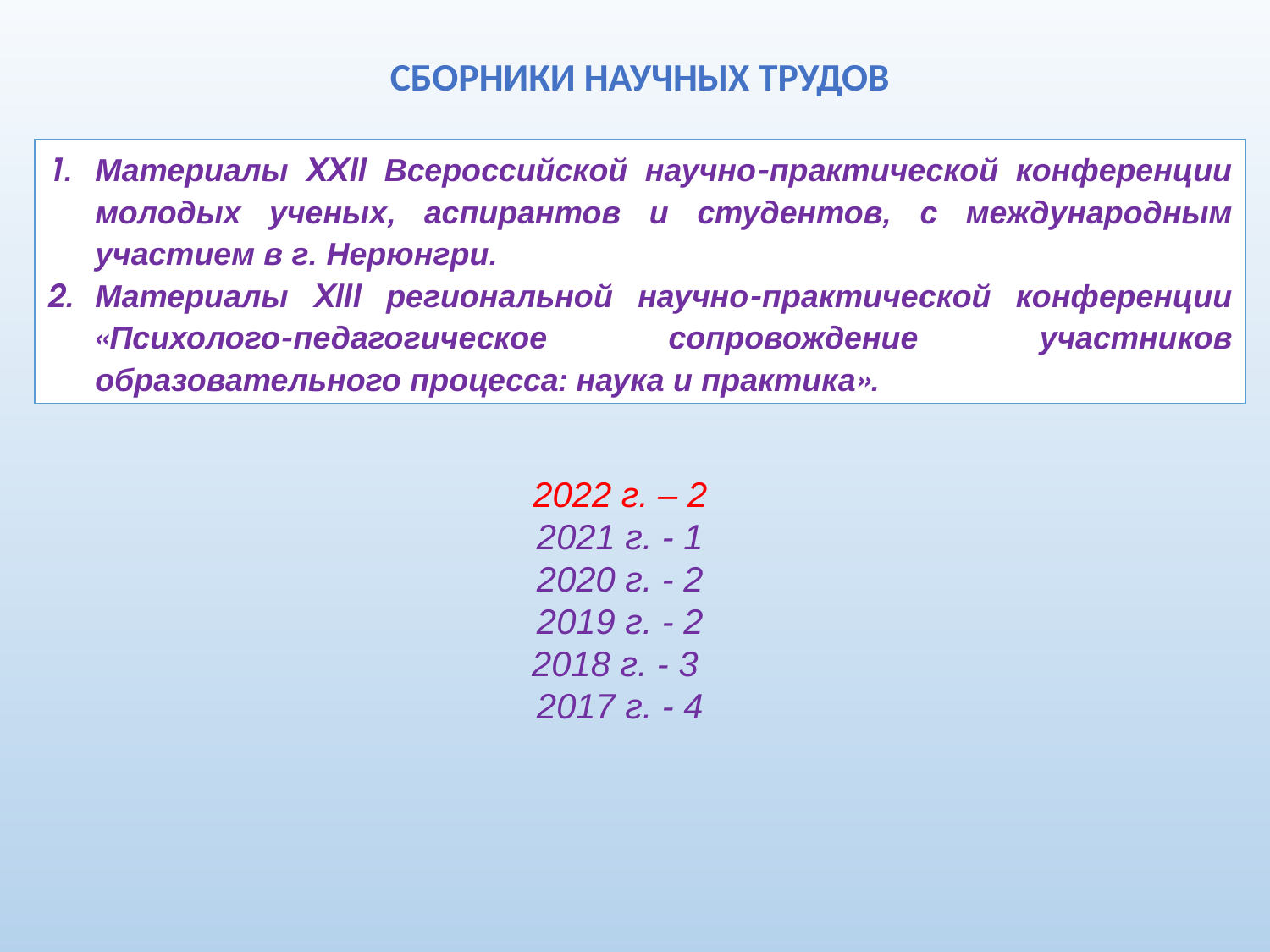

СБОРНИКИ НАУЧНЫХ ТРУДОВ
Материалы XXII Всероссийской научно-практической конференции молодых ученых, аспирантов и студентов, с международным участием в г. Нерюнгри.
Материалы XIII региональной научно-практической конференции «Психолого-педагогическое сопровождение участников образовательного процесса: наука и практика».
2022 г. – 2
2021 г. - 1
2020 г. - 2
2019 г. - 2
2018 г. - 3
2017 г. - 4